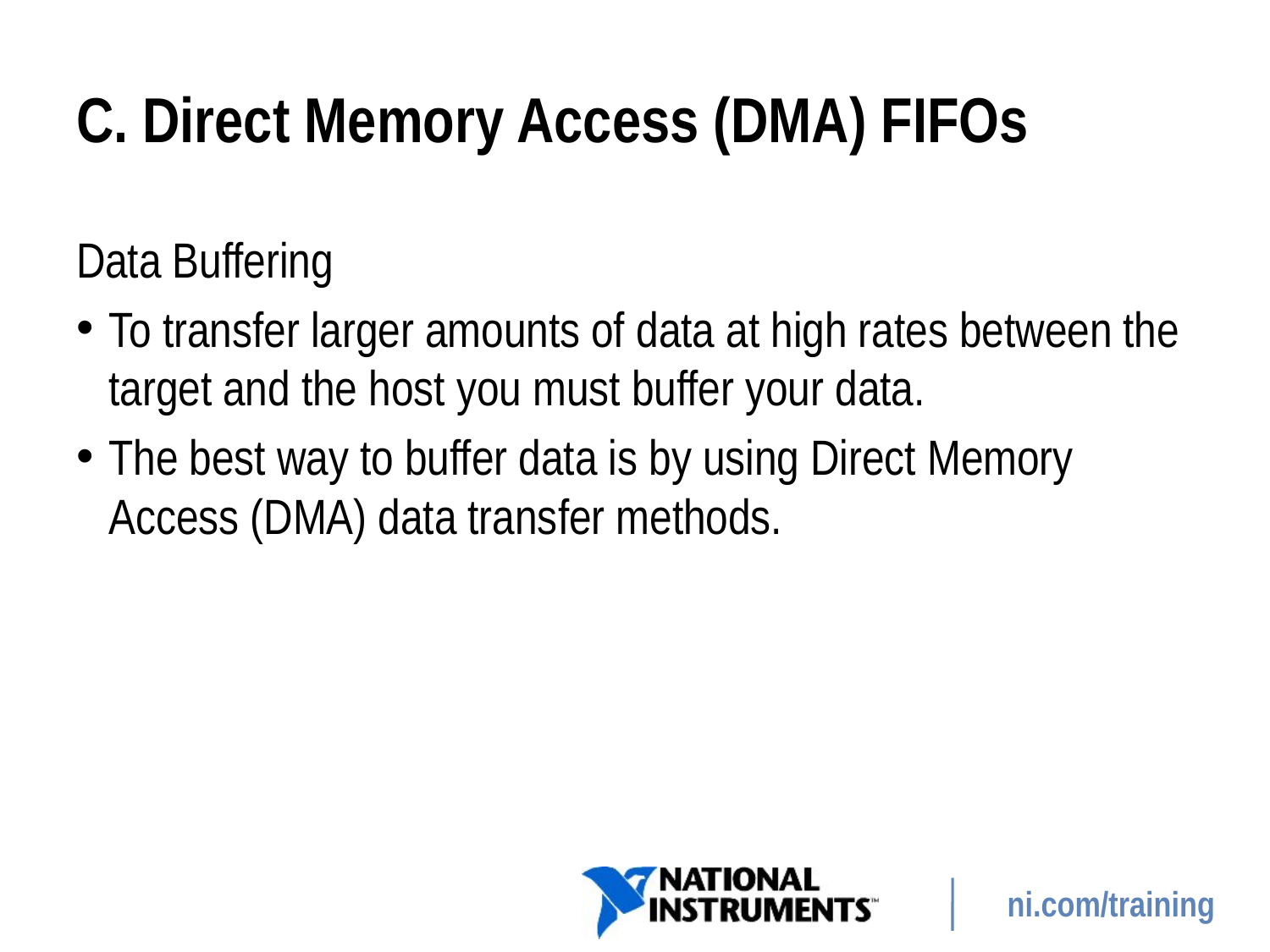

# C. Direct Memory Access (DMA) FIFOs
Data Buffering
To transfer larger amounts of data at high rates between the target and the host you must buffer your data.
The best way to buffer data is by using Direct Memory Access (DMA) data transfer methods.